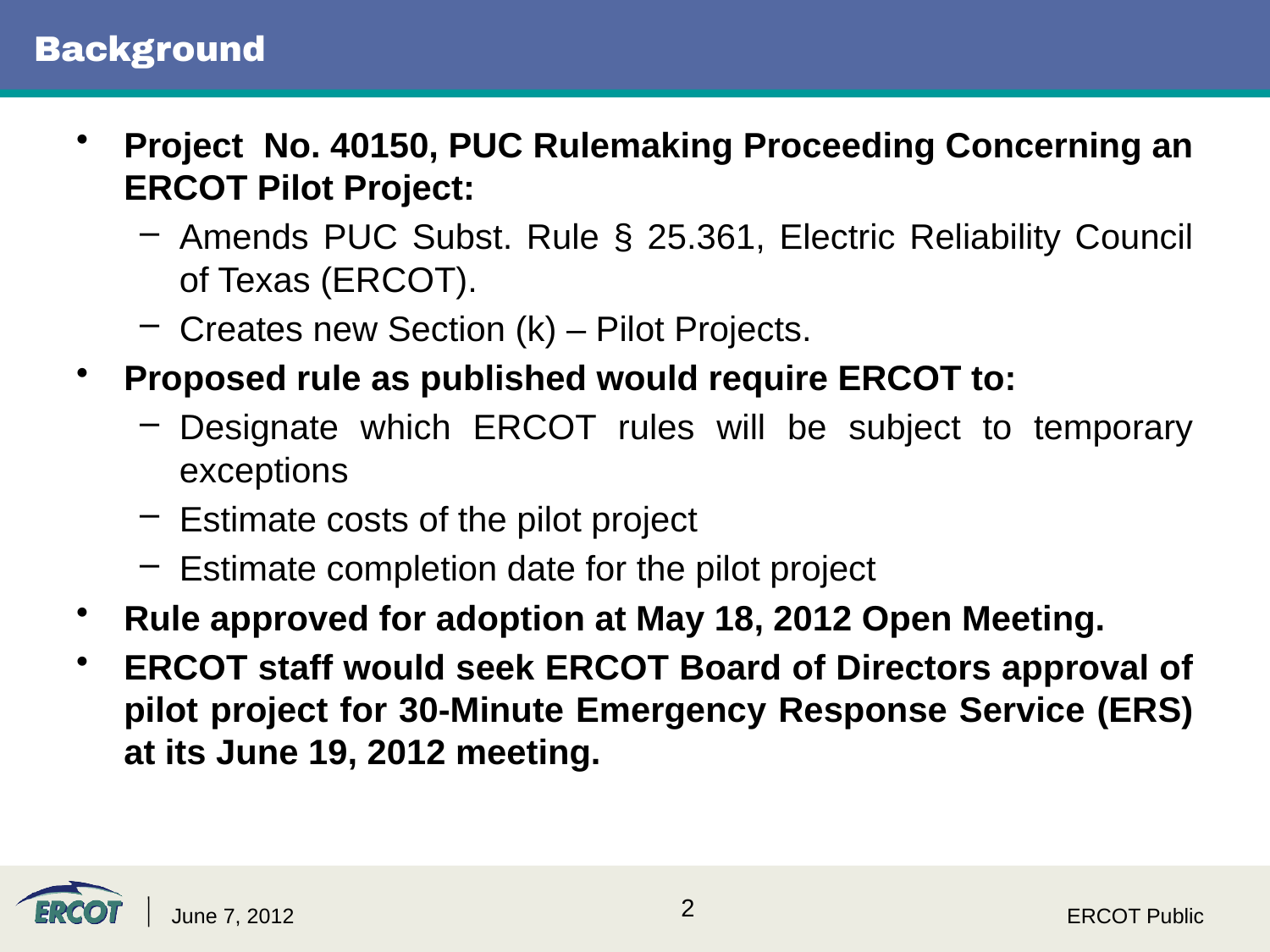

# Background
Project  No. 40150, PUC Rulemaking Proceeding Concerning an ERCOT Pilot Project:
Amends PUC Subst. Rule § 25.361, Electric Reliability Council of Texas (ERCOT).
Creates new Section (k) – Pilot Projects.
Proposed rule as published would require ERCOT to:
Designate which ERCOT rules will be subject to temporary exceptions
Estimate costs of the pilot project
Estimate completion date for the pilot project
Rule approved for adoption at May 18, 2012 Open Meeting.
ERCOT staff would seek ERCOT Board of Directors approval of pilot project for 30-Minute Emergency Response Service (ERS) at its June 19, 2012 meeting.

June 7, 2012
ERCOT Public